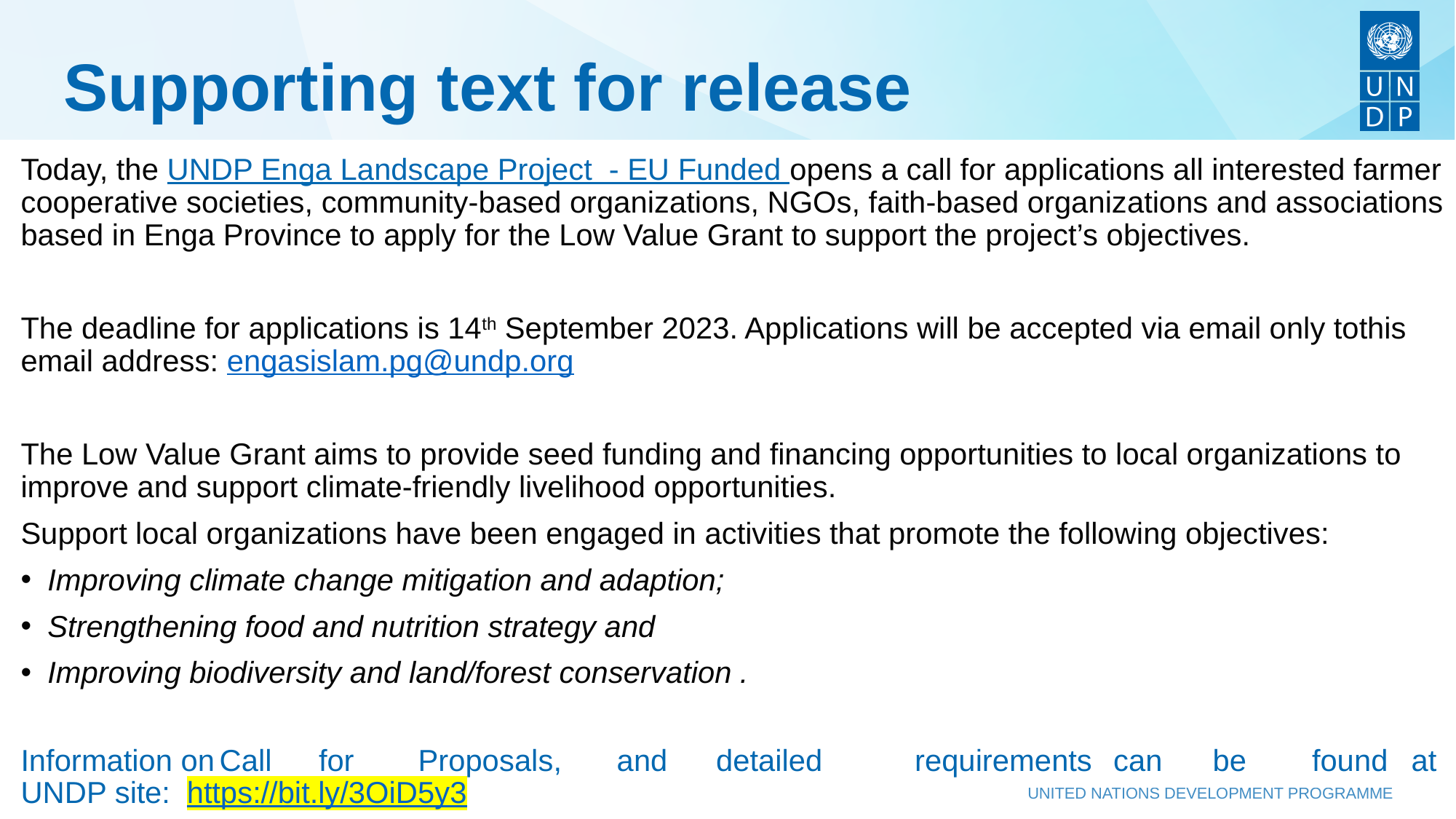

# Supporting text for release
Today, the UNDP Enga Landscape Project  - EU Funded opens a call for applications all interested farmer cooperative societies, community-based organizations, NGOs, faith-based organizations and associations based in Enga Province to apply for the Low Value Grant to support the project’s objectives.

The deadline for applications is 14th September 2023. Applications will be accepted via email only tothis email address: engasislam.pg@undp.org

The Low Value Grant aims to provide seed funding and financing opportunities to local organizations to improve and support climate-friendly livelihood opportunities.
Support local organizations have been engaged in activities that promote the following objectives:
Improving climate change mitigation and adaption;
Strengthening food and nutrition strategy and
Improving biodiversity and land/forest conservation .

Information on	Call	for	Proposals,	and	detailed	requirements	can	be	found	at UNDP site:  https://bit.ly/3OiD5y3